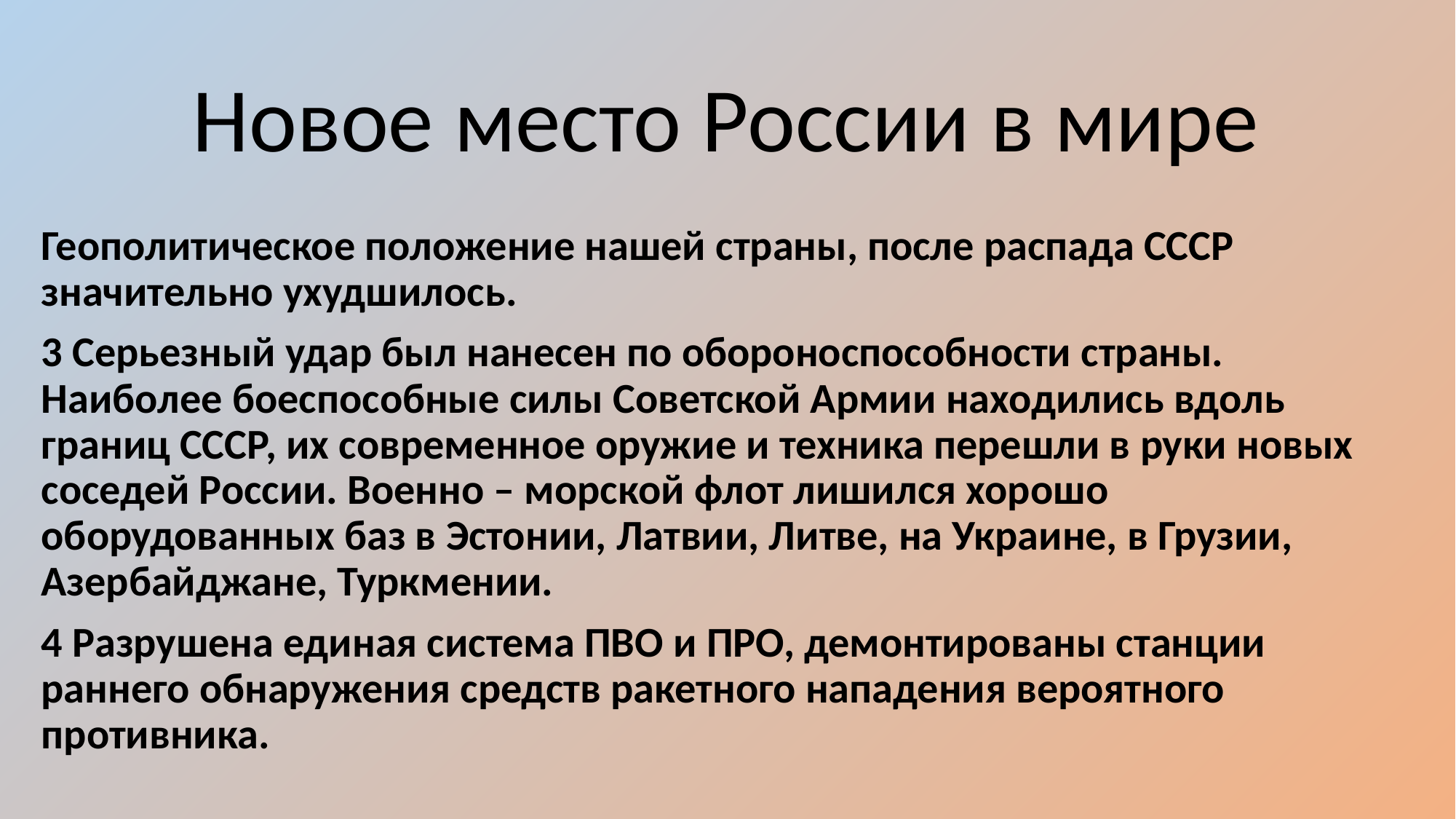

# Новое место России в мире
Геополитическое положение нашей страны, после распада СССР значительно ухудшилось.
3 Серьезный удар был нанесен по обороноспособности страны. Наиболее боеспособные силы Советской Армии находились вдоль границ СССР, их современное оружие и техника перешли в руки новых соседей России. Военно – морской флот лишился хорошо оборудованных баз в Эстонии, Латвии, Литве, на Украине, в Грузии, Азербайджане, Туркмении.
4 Разрушена единая система ПВО и ПРО, демонтированы станции раннего обнаружения средств ракетного нападения вероятного противника.